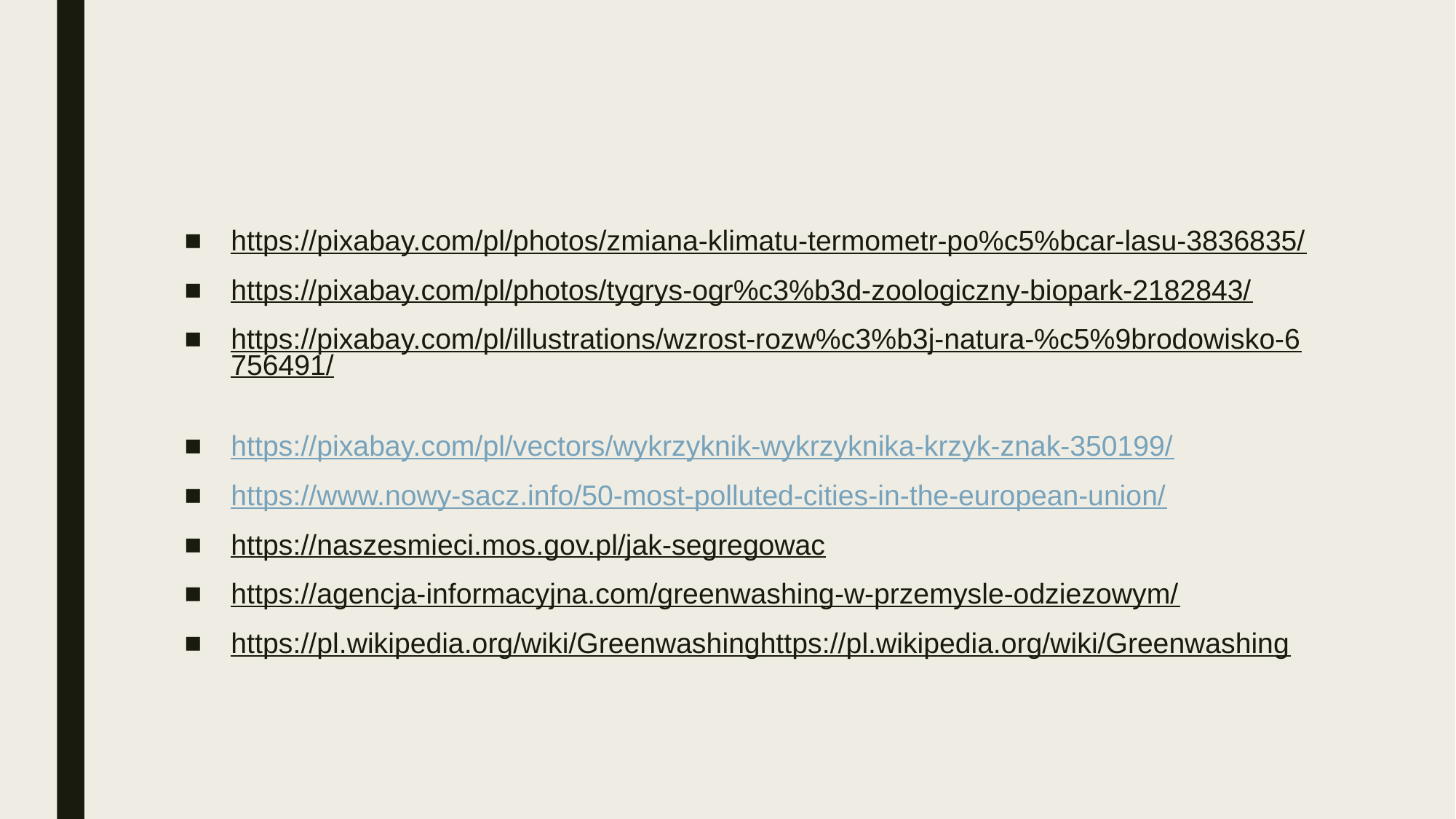

https://pixabay.com/pl/photos/zmiana-klimatu-termometr-po%c5%bcar-lasu-3836835/
https://pixabay.com/pl/photos/tygrys-ogr%c3%b3d-zoologiczny-biopark-2182843/
https://pixabay.com/pl/illustrations/wzrost-rozw%c3%b3j-natura-%c5%9brodowisko-6756491/
https://pixabay.com/pl/vectors/wykrzyknik-wykrzyknika-krzyk-znak-350199/
https://www.nowy-sacz.info/50-most-polluted-cities-in-the-european-union/
https://naszesmieci.mos.gov.pl/jak-segregowac
https://agencja-informacyjna.com/greenwashing-w-przemysle-odziezowym/
https://pl.wikipedia.org/wiki/Greenwashinghttps://pl.wikipedia.org/wiki/Greenwashing